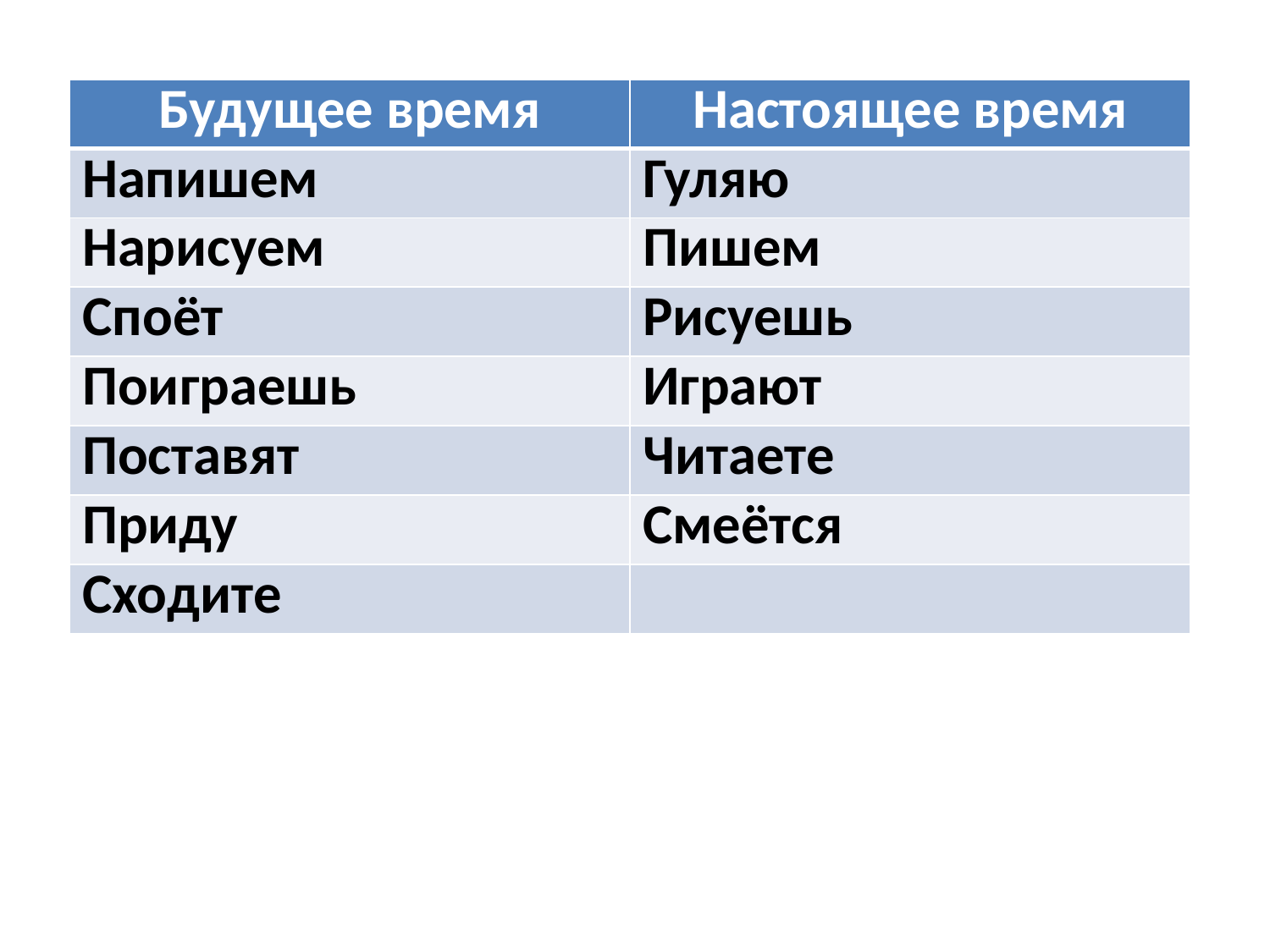

| Будущее время | Настоящее время |
| --- | --- |
| Напишем | Гуляю |
| Нарисуем | Пишем |
| Споёт | Рисуешь |
| Поиграешь | Играют |
| Поставят | Читаете |
| Приду | Смеётся |
| Сходите |  |